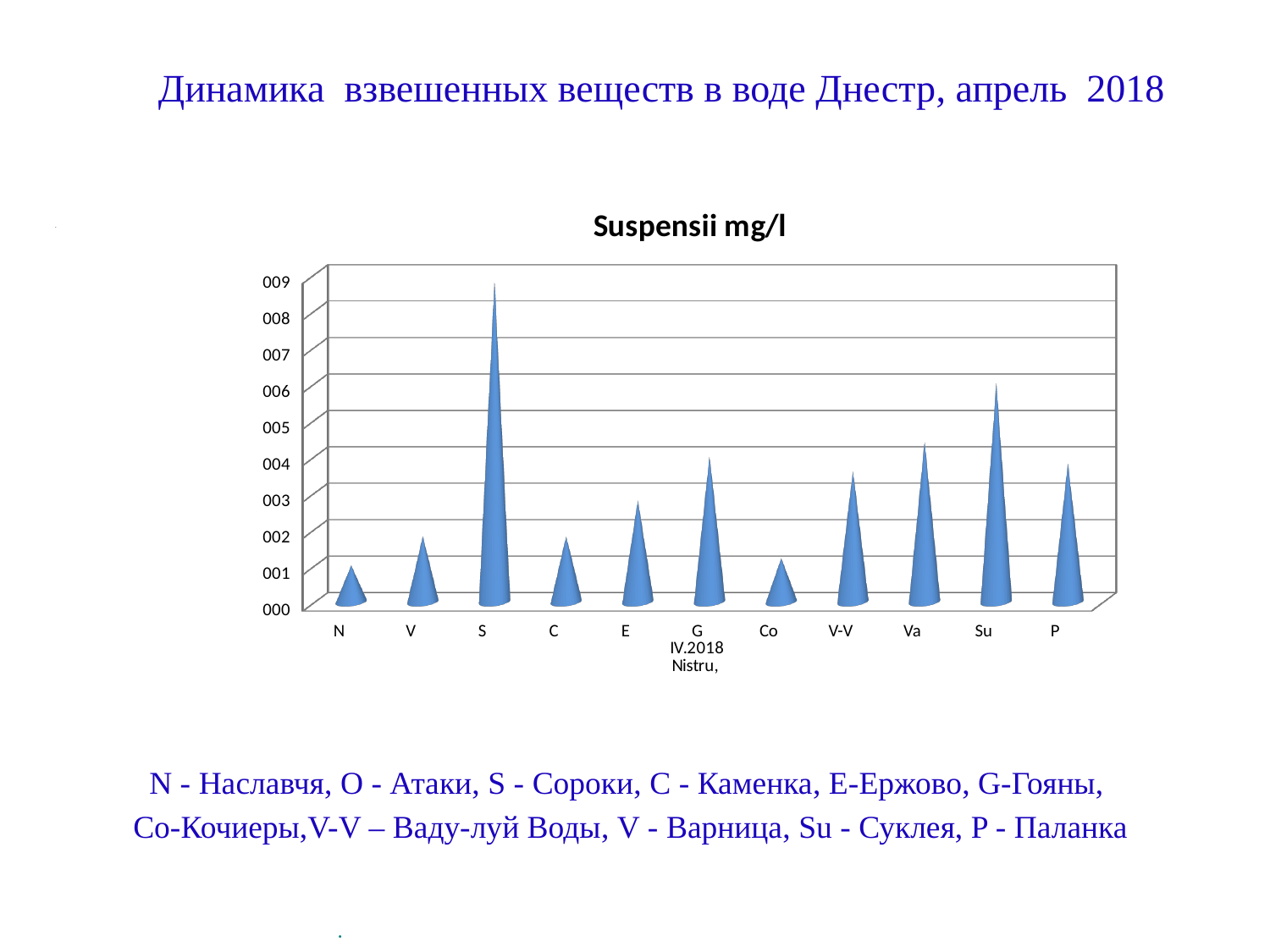

# Динамика  взвешенных веществ в воде Днестр, апрель  2018

[unsupported chart]

.
N - Наславчя, O - Атаки, S - Сороки, C - Каменка, E-Ержово, G-Гояны,
 Co-Кочиеры,V-V – Ваду-луй Воды, V - Варница, Su - Суклея, P - Паланка
.